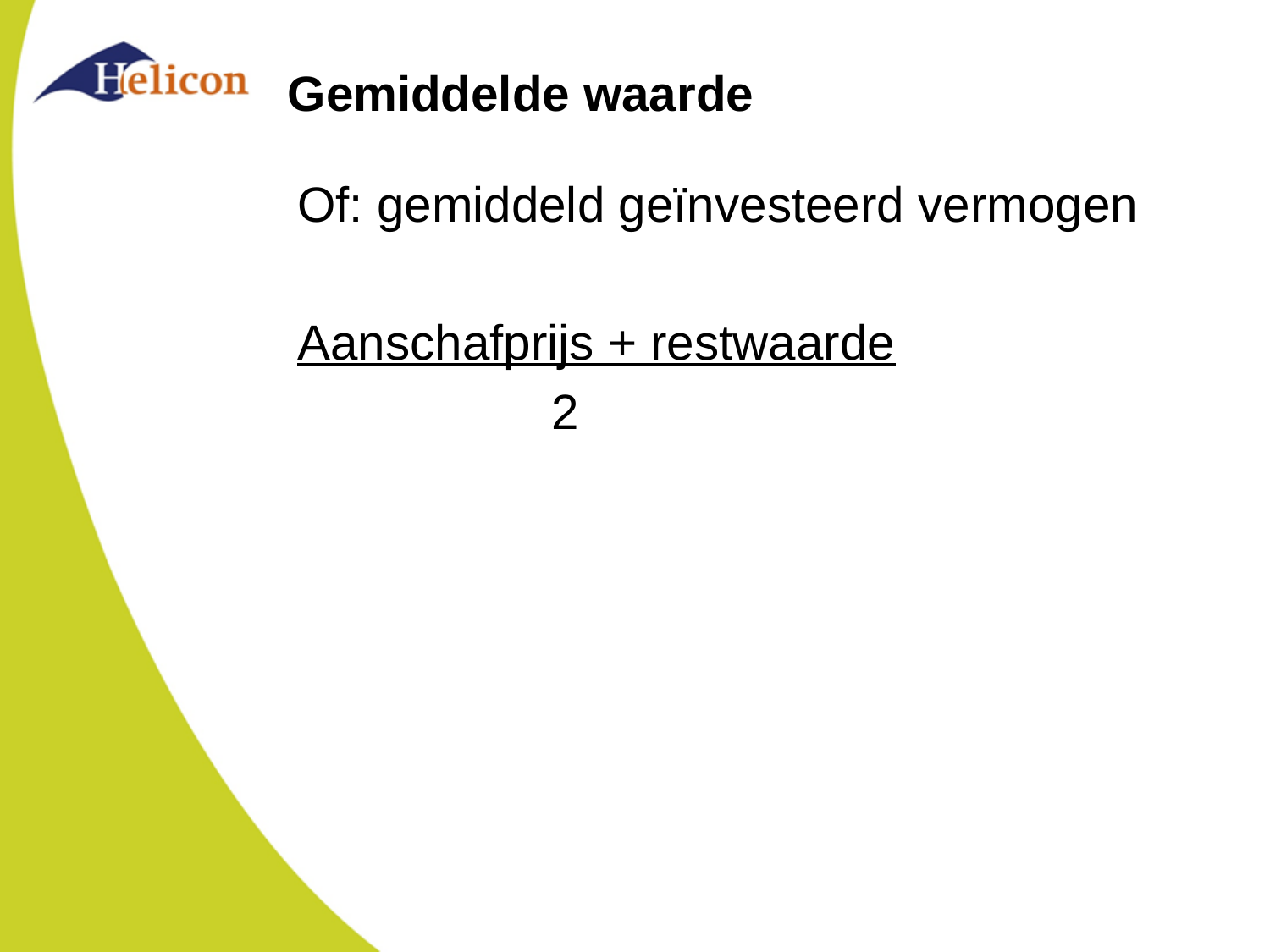

# Gemiddelde waarde
Of: gemiddeld geïnvesteerd vermogen

Aanschafprijs + restwaarde
		2